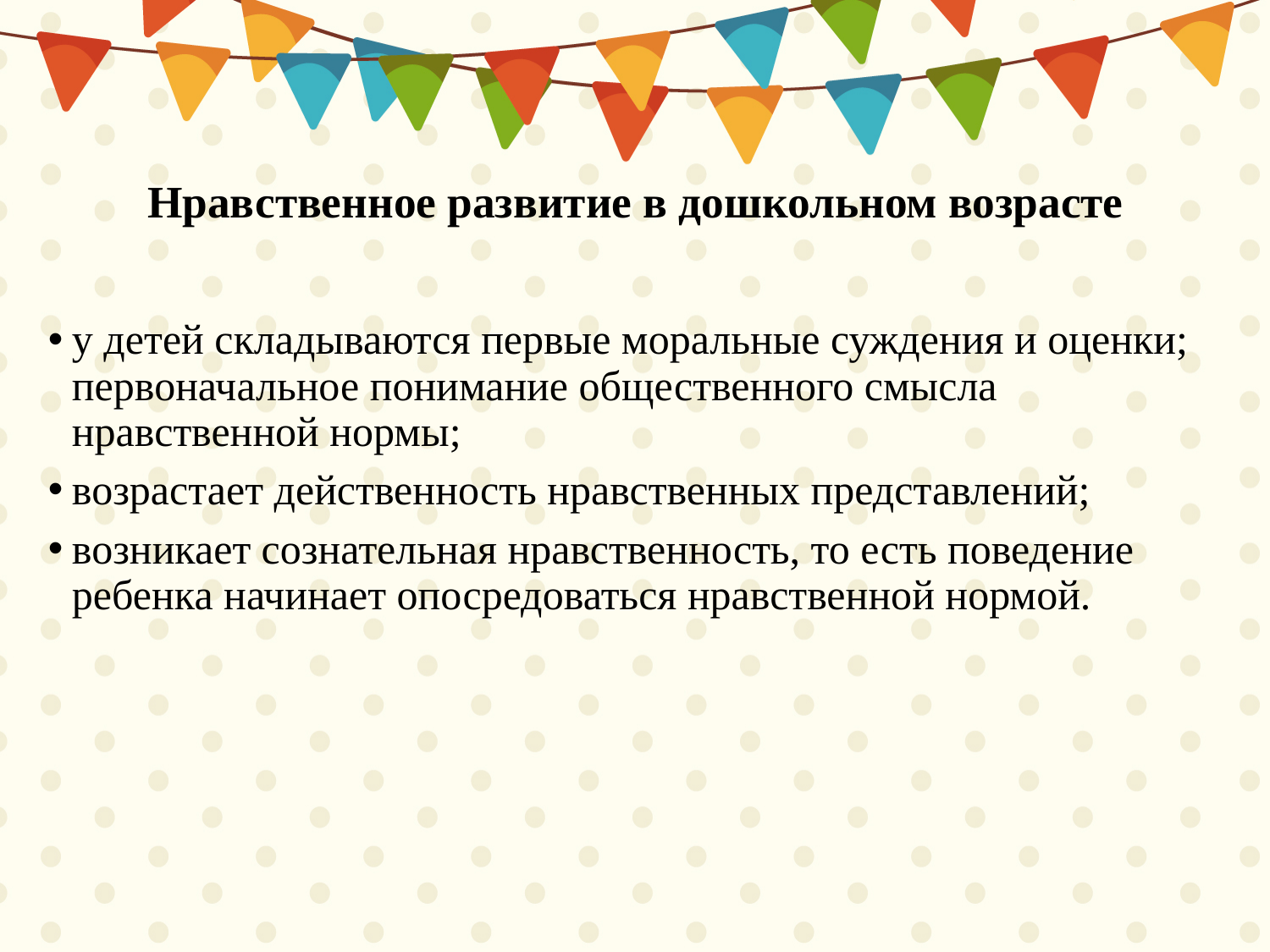

# Нравственное развитие в дошкольном возрасте
у детей складываются первые моральные суждения и оценки; первоначальное понимание общественного смысла нравственной нормы;
возрастает действенность нравственных представлений;
возникает сознательная нравственность, то есть поведение ребенка начинает опосредоваться нравственной нормой.